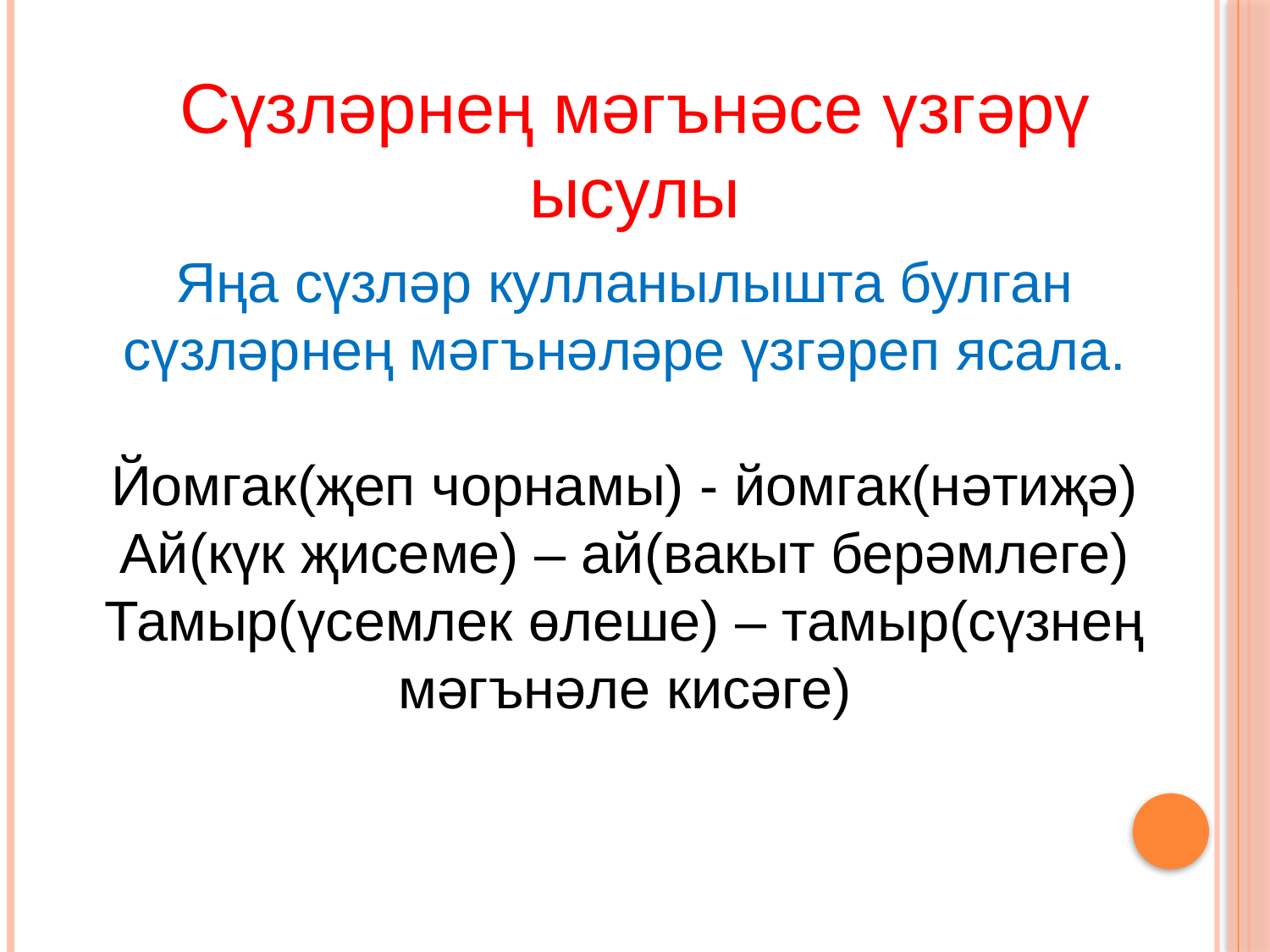

Сүзләрнең мәгънәсе үзгәрү ысулы
Яңа сүзләр кулланылышта булган сүзләрнең мәгънәләре үзгәреп ясала.

Йомгак(җеп чорнамы) - йомгак(нәтиҗә)
Ай(күк җисеме) – ай(вакыт берәмлеге)
Тамыр(үсемлек өлеше) – тамыр(сүзнең мәгънәле кисәге)